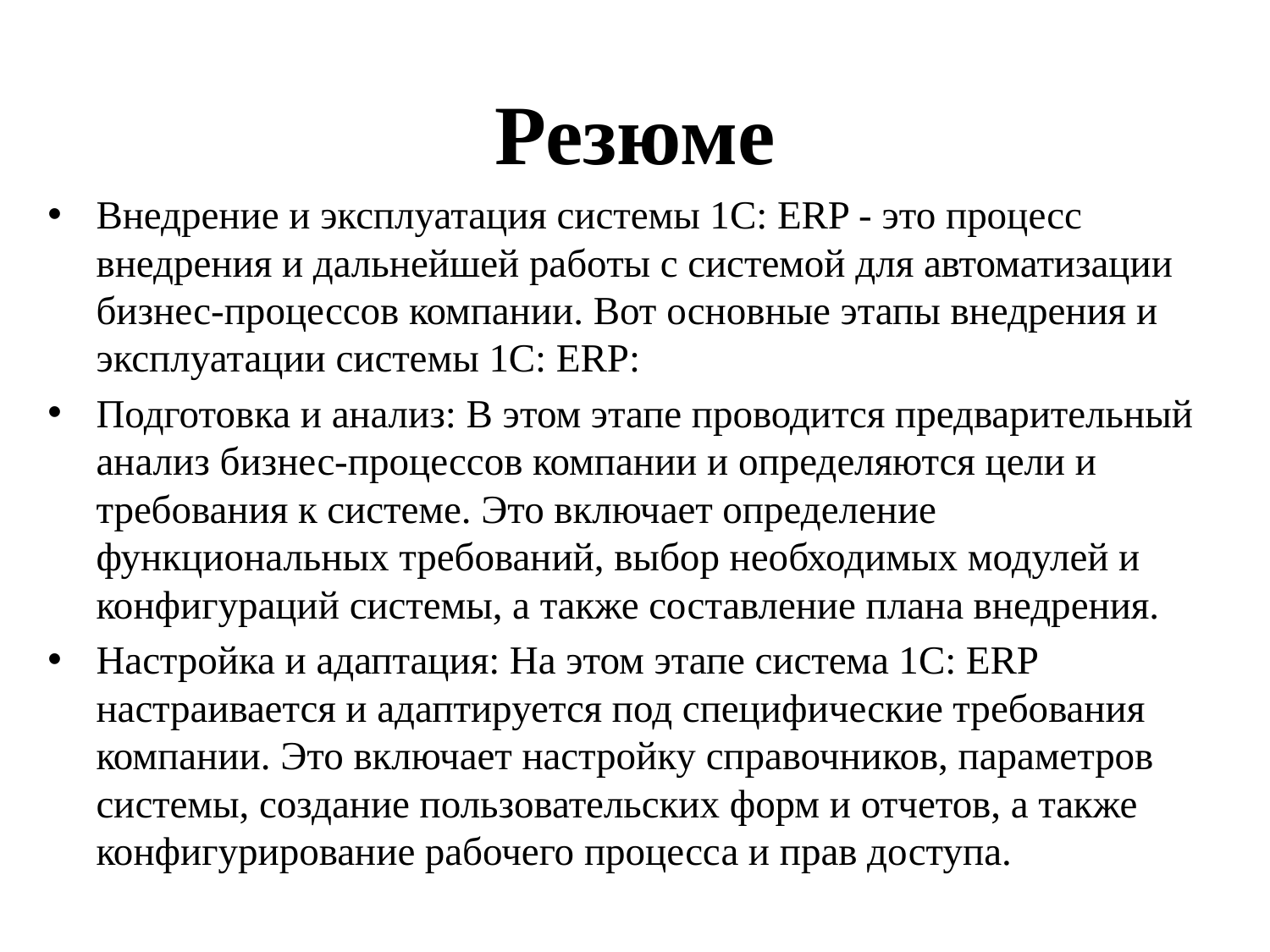

Резюме
Внедрение и эксплуатация системы 1С: ERP - это процесс внедрения и дальнейшей работы с системой для автоматизации бизнес-процессов компании. Вот основные этапы внедрения и эксплуатации системы 1С: ERP:
Подготовка и анализ: В этом этапе проводится предварительный анализ бизнес-процессов компании и определяются цели и требования к системе. Это включает определение функциональных требований, выбор необходимых модулей и конфигураций системы, а также составление плана внедрения.
Настройка и адаптация: На этом этапе система 1С: ERP настраивается и адаптируется под специфические требования компании. Это включает настройку справочников, параметров системы, создание пользовательских форм и отчетов, а также конфигурирование рабочего процесса и прав доступа.